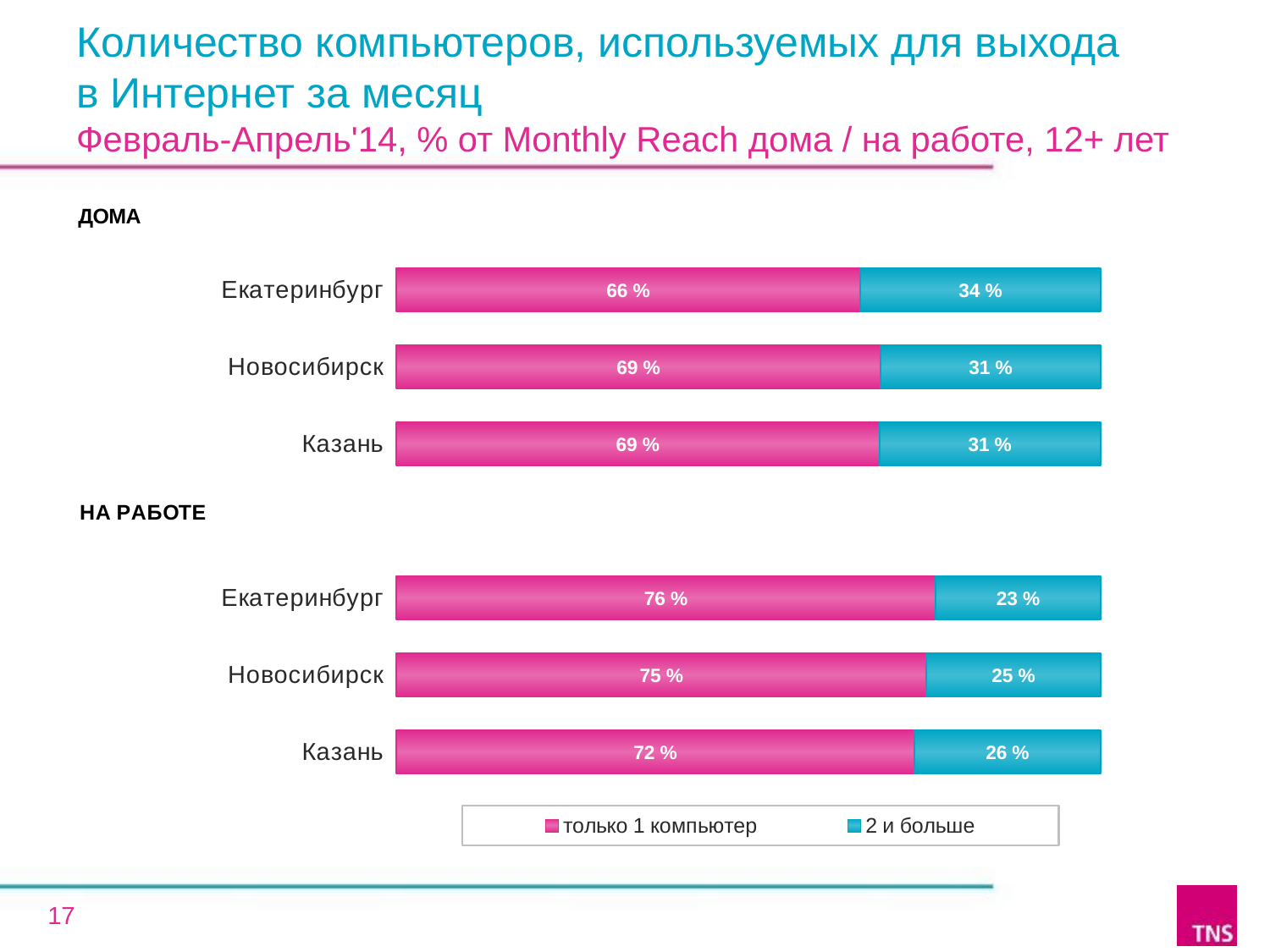

Количество компьютеров, используемых для выхода
в Интернет за месяц
Февраль-Апрель'14, % от Monthly Reach дома / на работе, 12+ лет

### Chart

| Category | только 1 компьютер | 2 и больше |
|---|---|---|
|  | None | None |
| Екатеринбург | 65.5 | 34.0 |
| Новосибирск | 68.6 | 31.2 |
| Казань | 68.5 | 31.4 |
|  | None | None |
| Екатеринбург | 76.3 | 23.4 |
| Новосибирск | 74.9 | 24.6 |
| Казань | 72.0 | 25.9 |
17